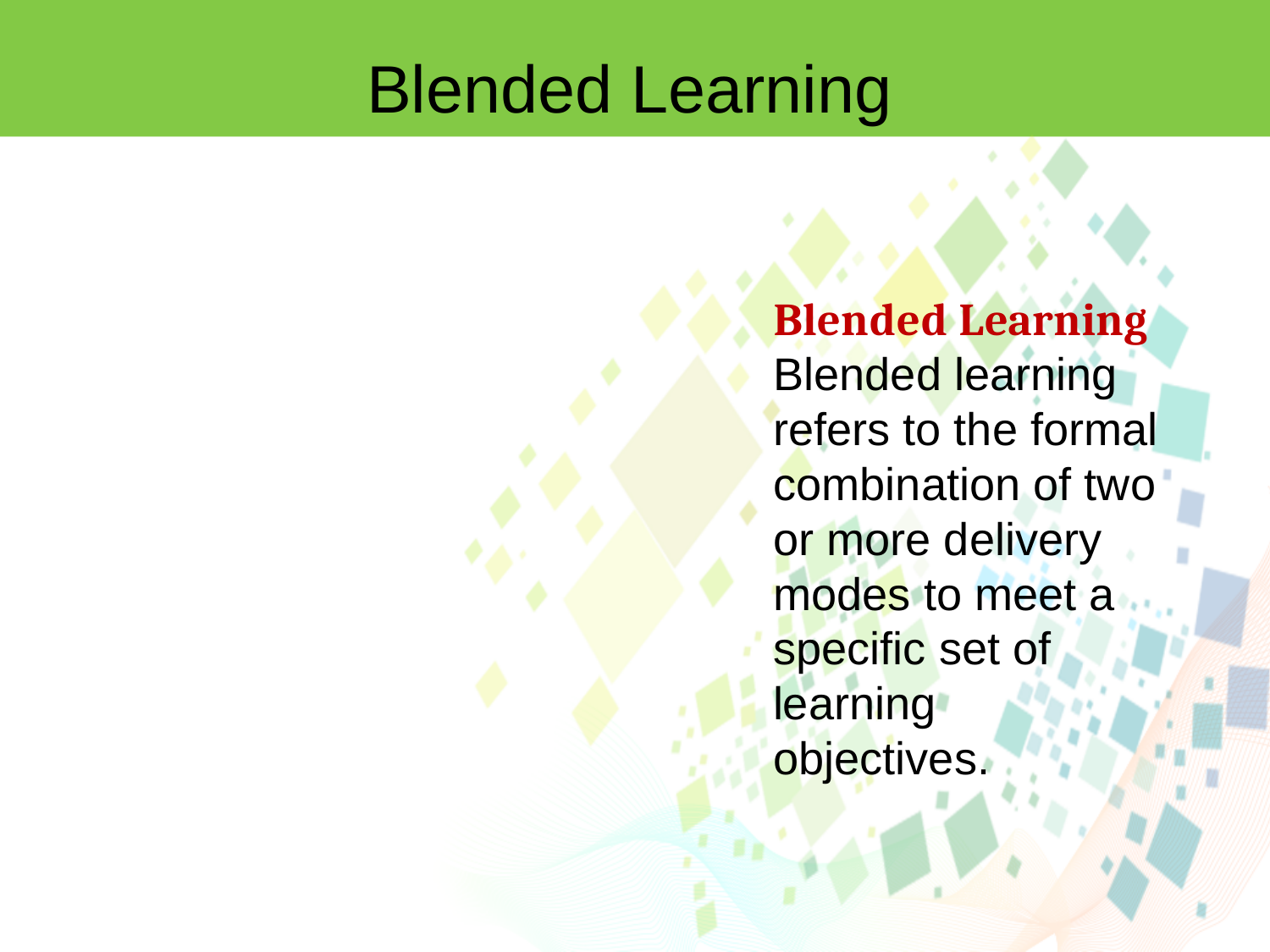

Blended Learning
Blended Learning
Blended learning refers to the formal combination of two or more delivery modes to meet a specific set of learning objectives.